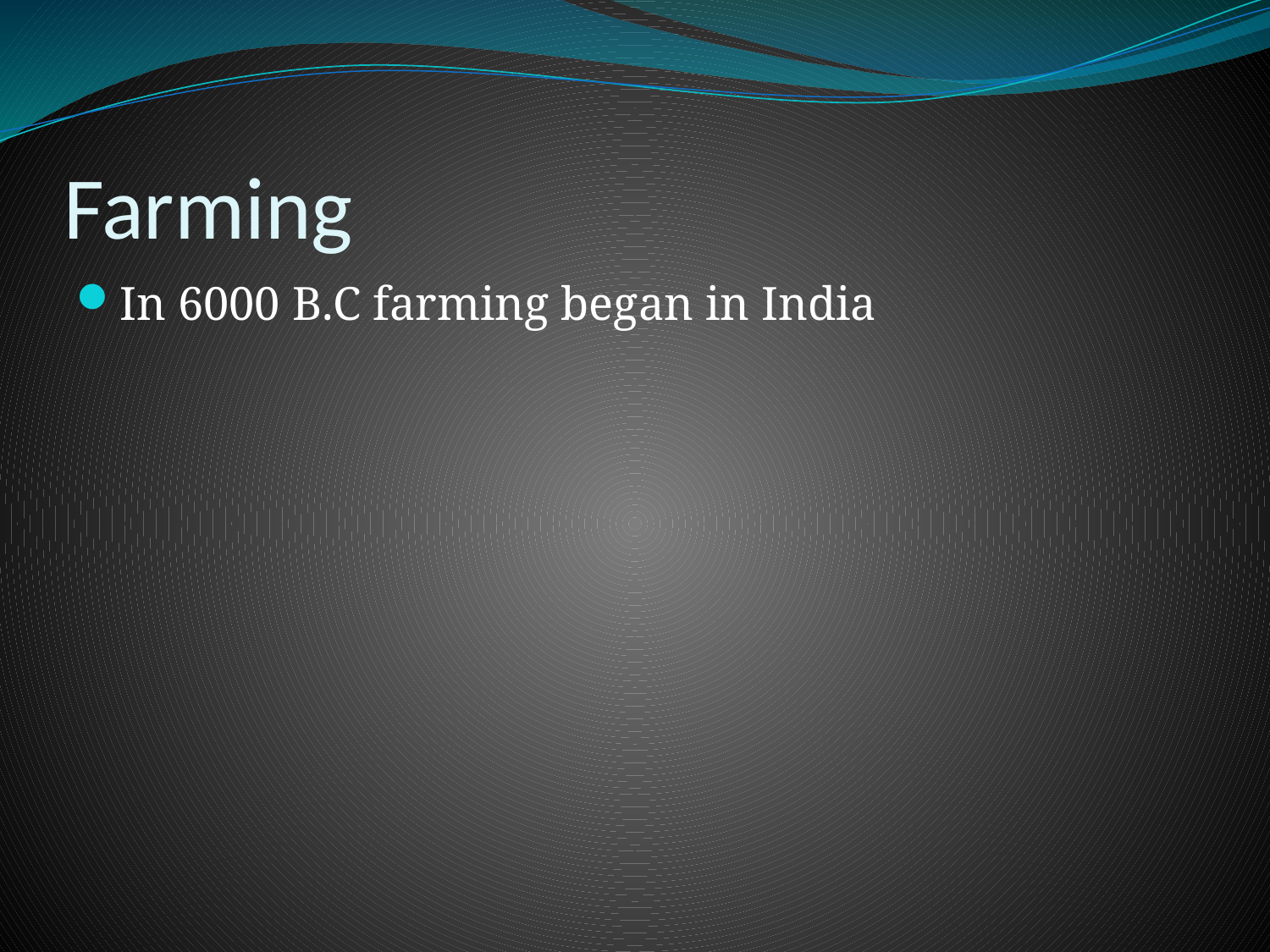

# Farming
In 6000 B.C farming began in India